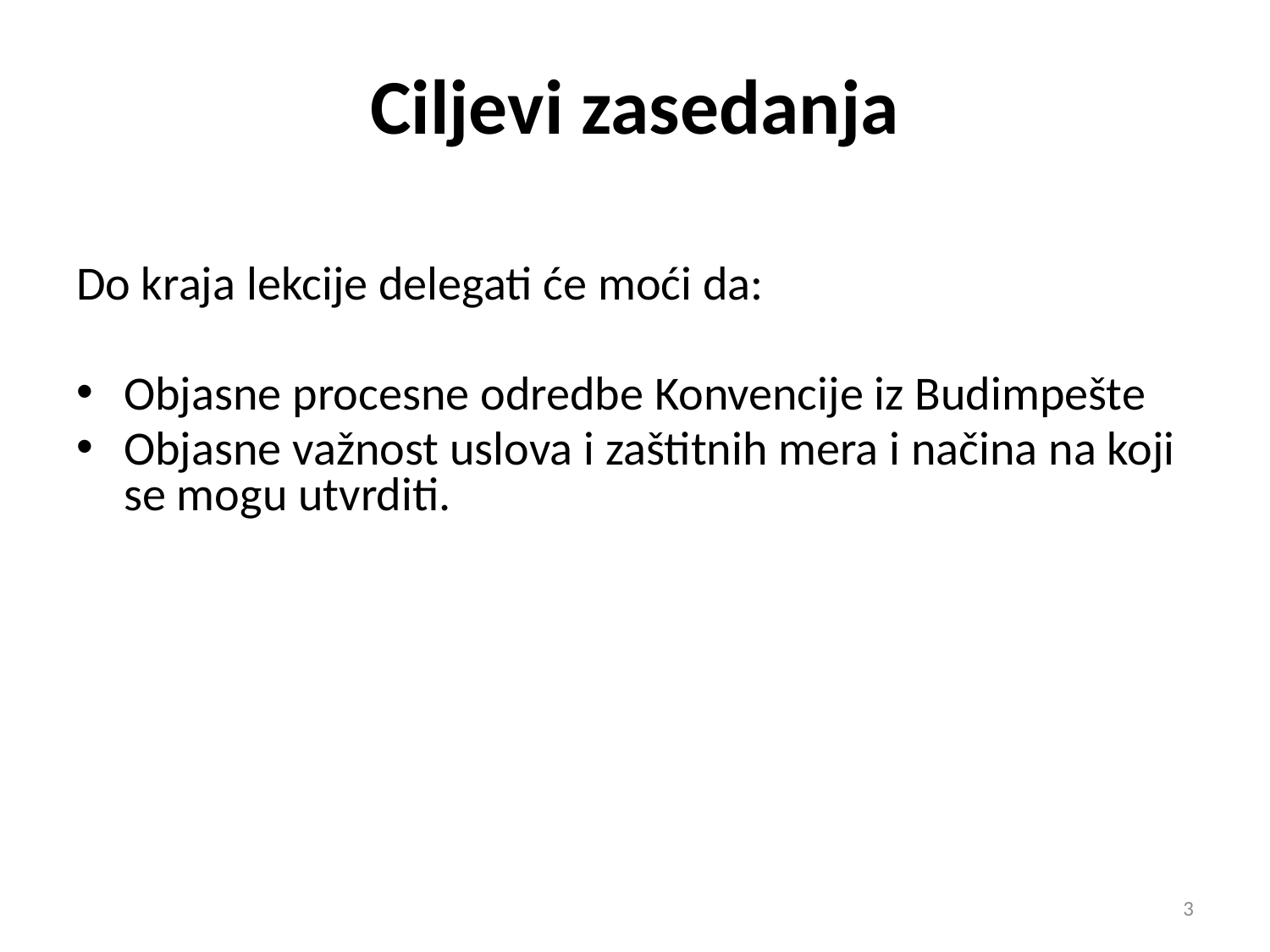

# Ciljevi zasedanja

Do kraja lekcije delegati će moći da:

Objasne procesne odredbe Konvencije iz Budimpešte
Objasne važnost uslova i zaštitnih mera i načina na koji se mogu utvrditi.

3